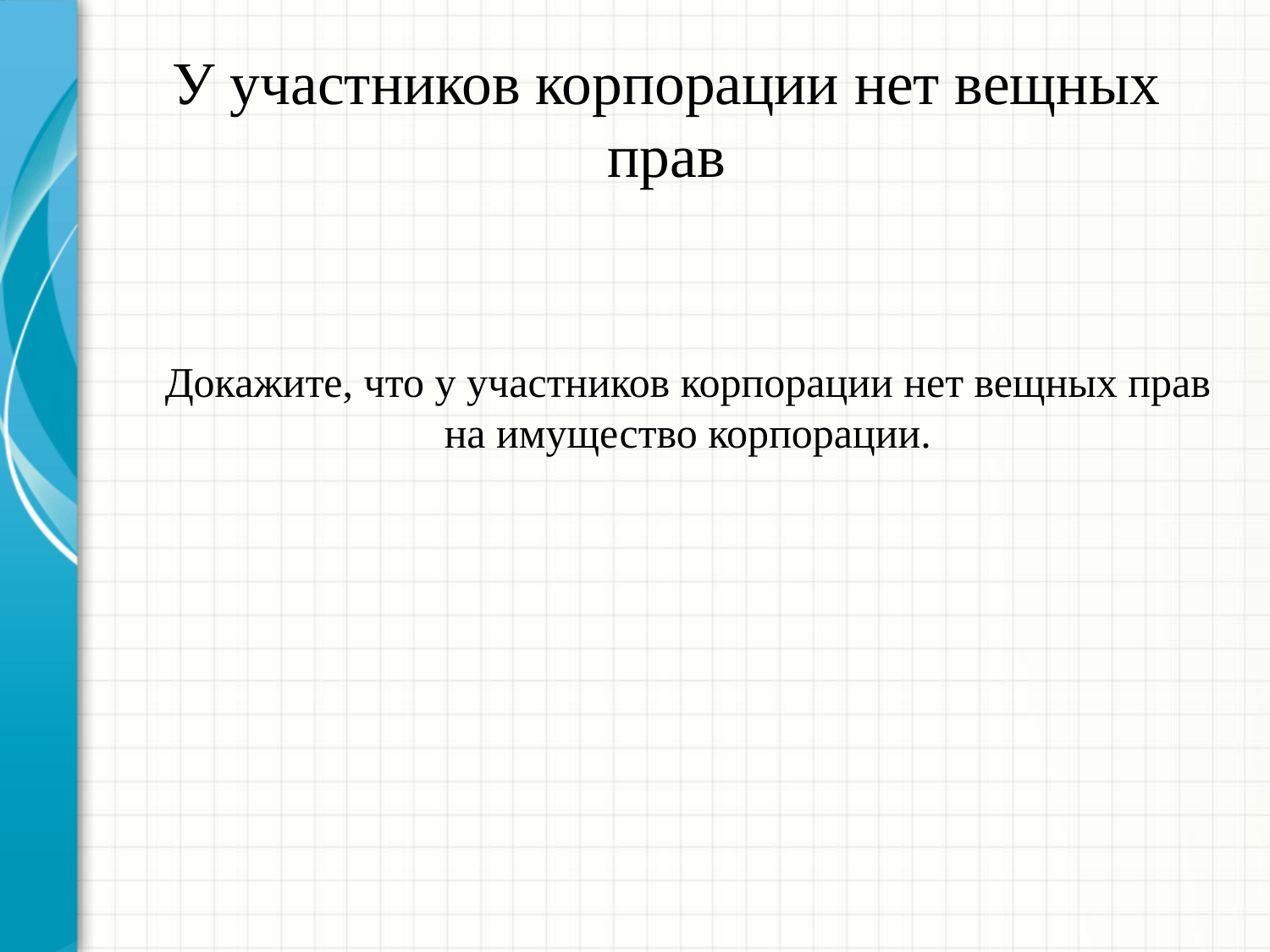

# У участников корпорации нет вещных прав
Докажите, что у участников корпорации нет вещных прав на имущество корпорации.